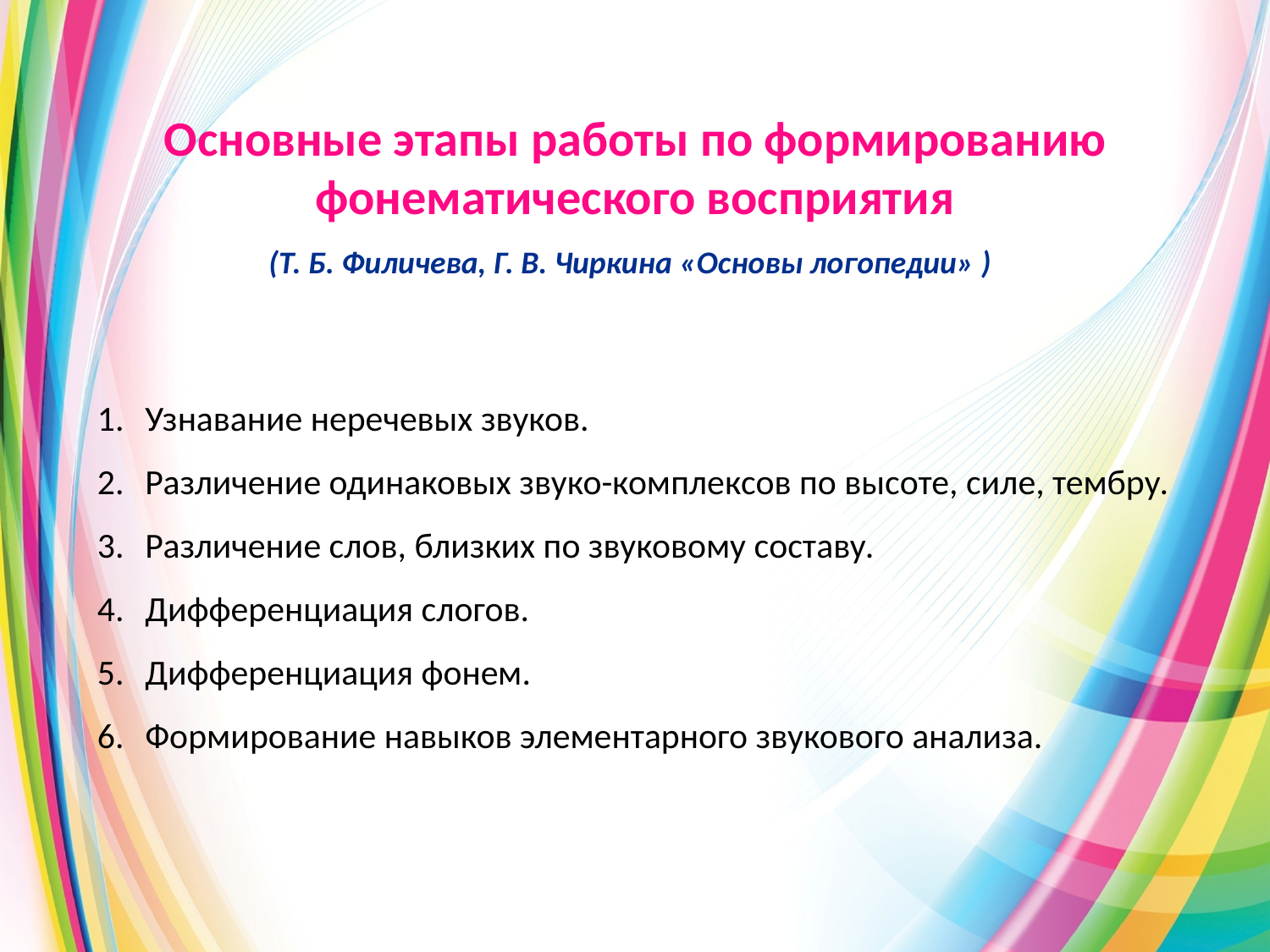

# Основные этапы работы по формированию фонематического восприятия
(Т. Б. Филичева, Г. В. Чиркина «Основы логопедии» )
Узнавание неречевых звуков.
Различение одинаковых звуко-комплексов по высоте, силе, тембру.
Различение слов, близких по звуковому составу.
Дифференциация слогов.
Дифференциация фонем.
Формирование навыков элементарного звукового анализа.